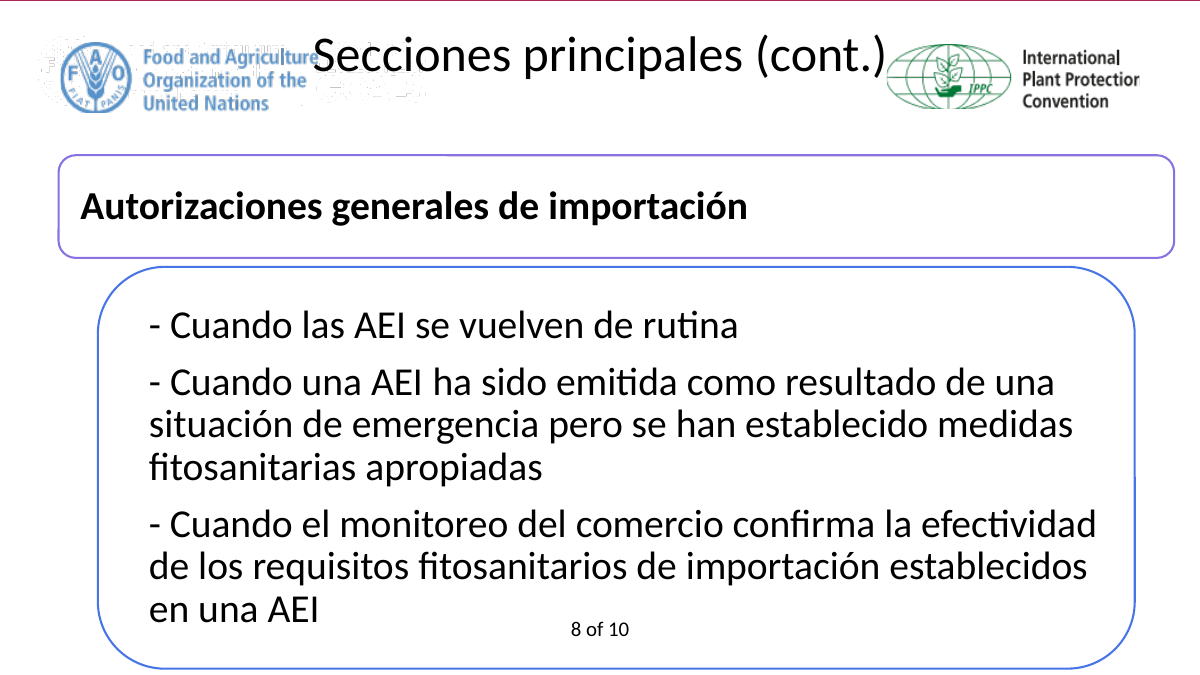

Secciones principales (cont.)
Autorizaciones generales de importación
- Cuando las AEI se vuelven de rutina
- Cuando una AEI ha sido emitida como resultado de una situación de emergencia pero se han establecido medidas fitosanitarias apropiadas
- Cuando el monitoreo del comercio confirma la efectividad de los requisitos fitosanitarios de importación establecidos en una AEI
8 of 10